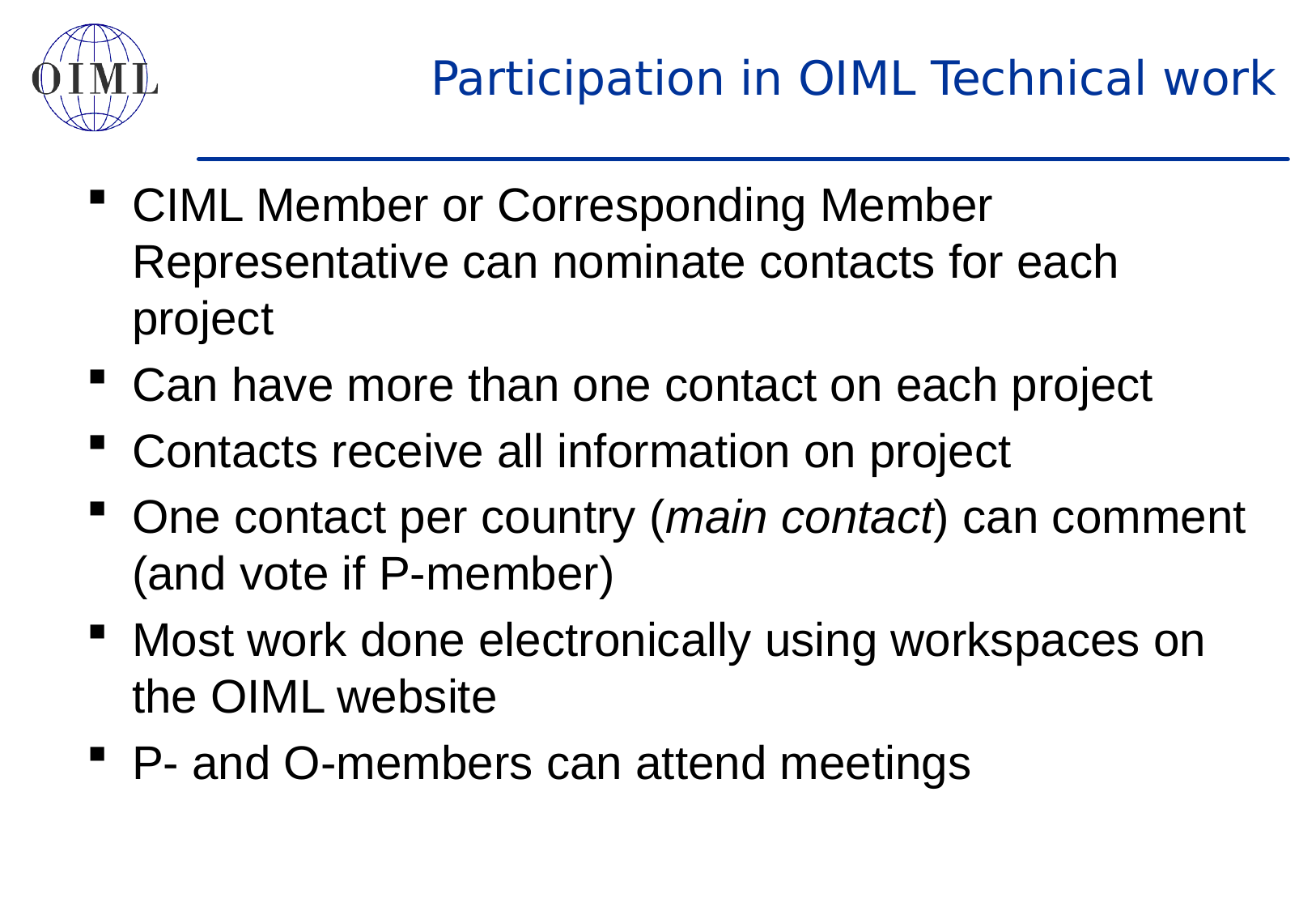

# Participation in OIML Technical work
CIML Member or Corresponding Member Representative can nominate contacts for each project
Can have more than one contact on each project
Contacts receive all information on project
One contact per country (main contact) can comment (and vote if P-member)
Most work done electronically using workspaces on the OIML website
P- and O-members can attend meetings